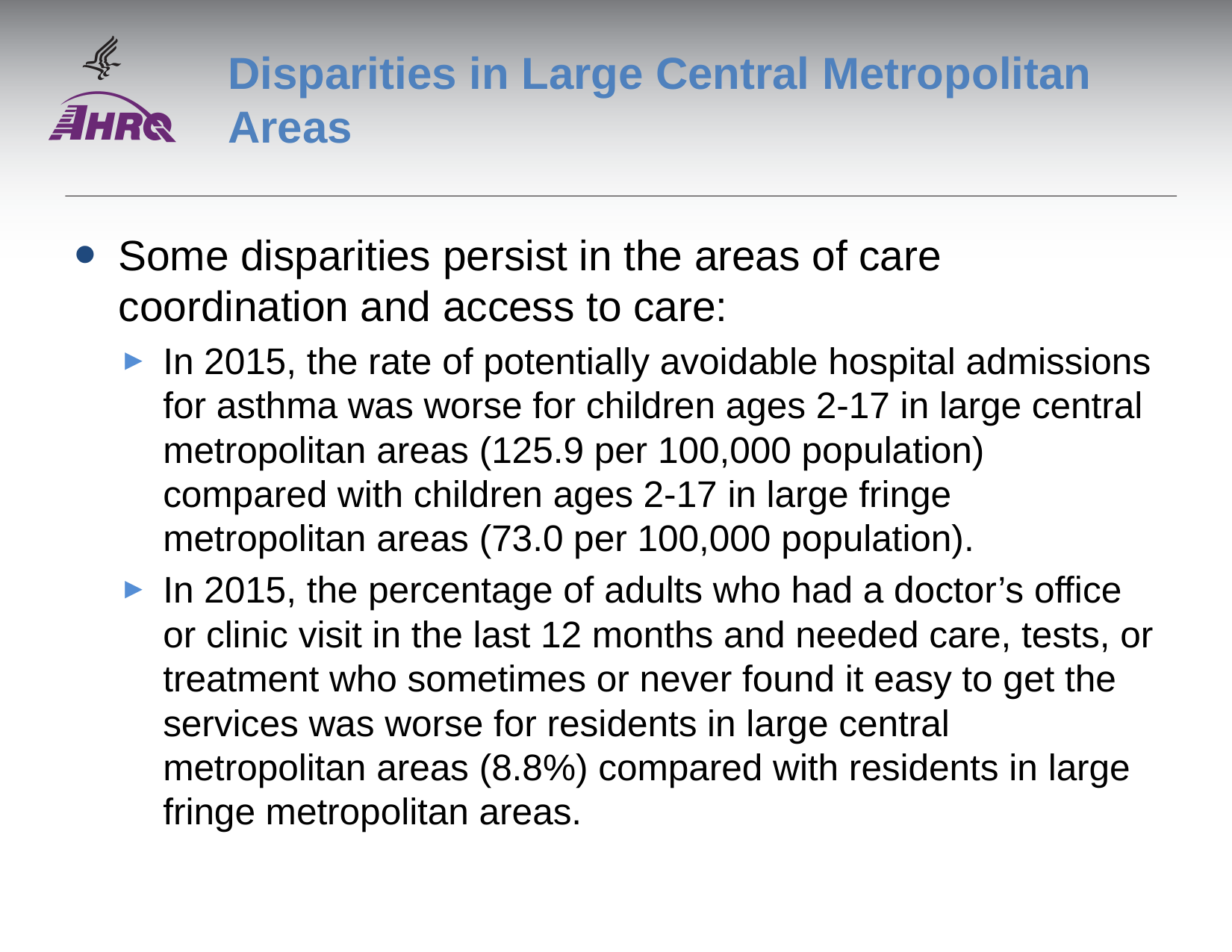

# Disparities in Large Central Metropolitan Areas
Some disparities persist in the areas of care coordination and access to care:
In 2015, the rate of potentially avoidable hospital admissions for asthma was worse for children ages 2-17 in large central metropolitan areas (125.9 per 100,000 population) compared with children ages 2-17 in large fringe metropolitan areas (73.0 per 100,000 population).
In 2015, the percentage of adults who had a doctor’s office or clinic visit in the last 12 months and needed care, tests, or treatment who sometimes or never found it easy to get the services was worse for residents in large central metropolitan areas (8.8%) compared with residents in large fringe metropolitan areas.